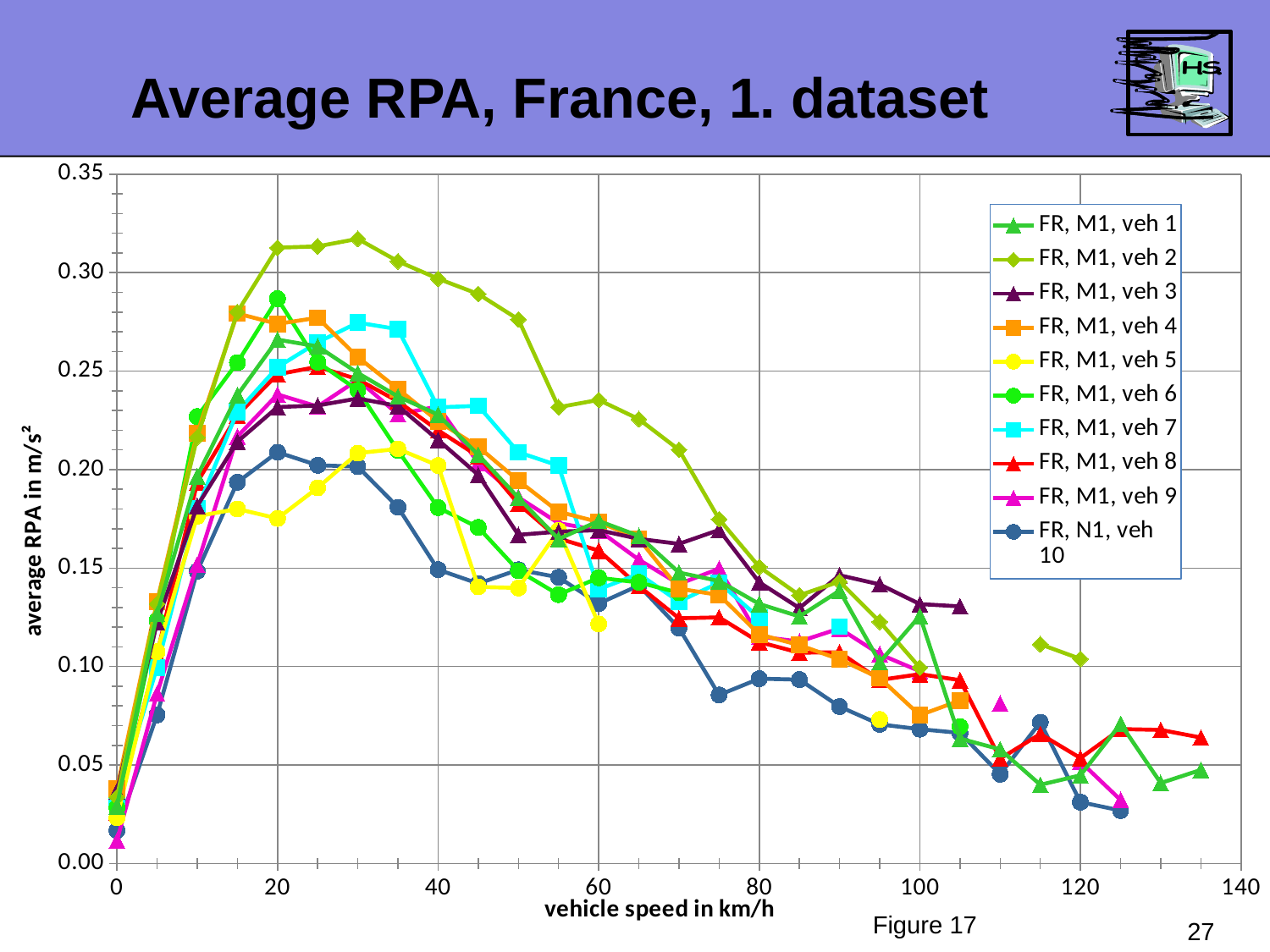

Average RPA, France, 1. dataset

### Chart

| Category | FR, M1, veh 1 | FR, M1, veh 2 | FR, M1, veh 3 | FR, M1, veh 4 | FR, M1, veh 5 | FR, M1, veh 6 | FR, M1, veh 7 | FR, M1, veh 8 | FR, M1, veh 9 | FR, N1, veh 10 |
|---|---|---|---|---|---|---|---|---|---|---|

Figure 17
27